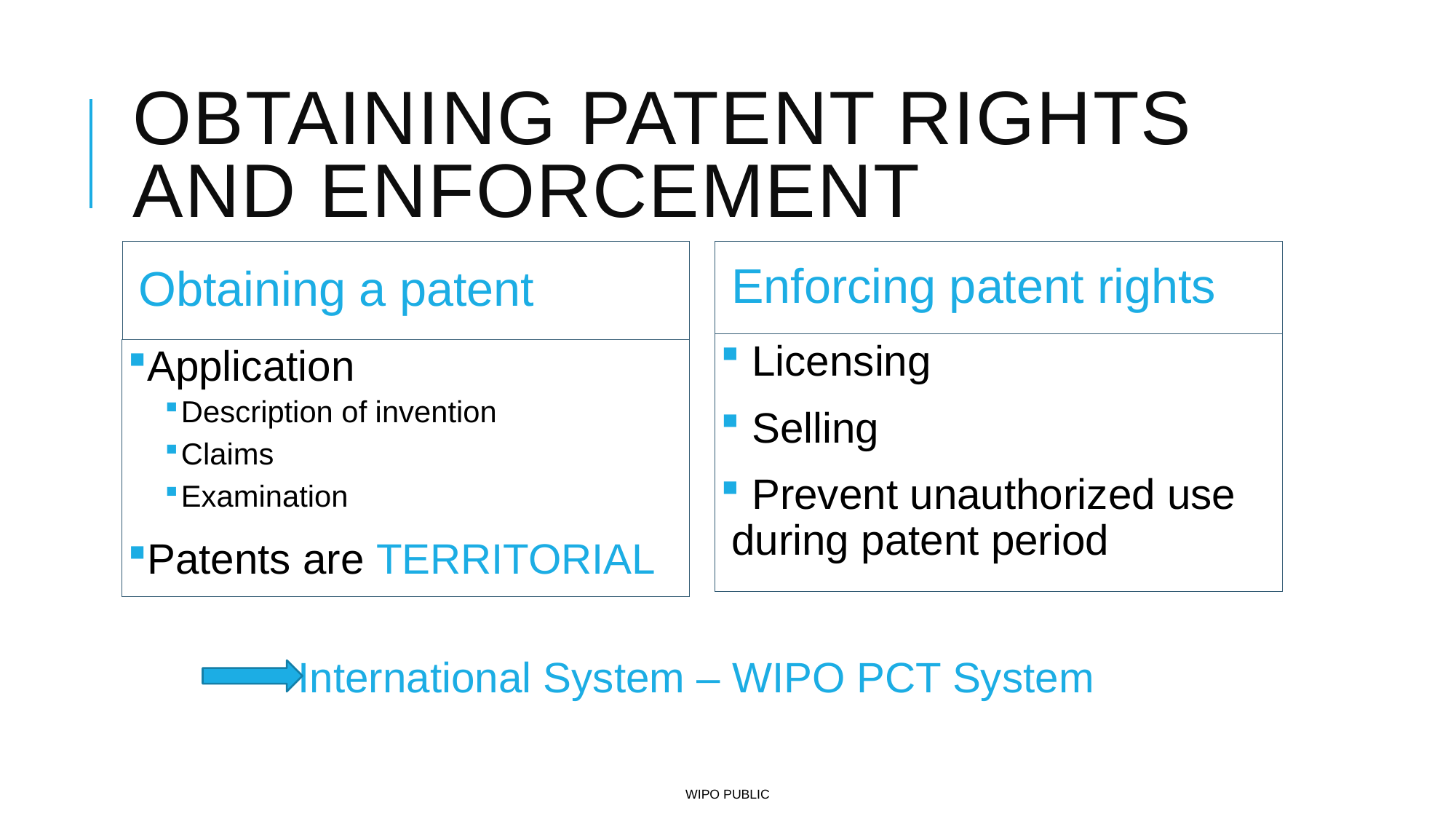

# Obtaining Patent rights and enforcement
Enforcing patent rights
Obtaining a patent
 Licensing
 Selling
 Prevent unauthorized use during patent period
Application
Description of invention
Claims
Examination
Patents are TERRITORIAL
International System – WIPO PCT System